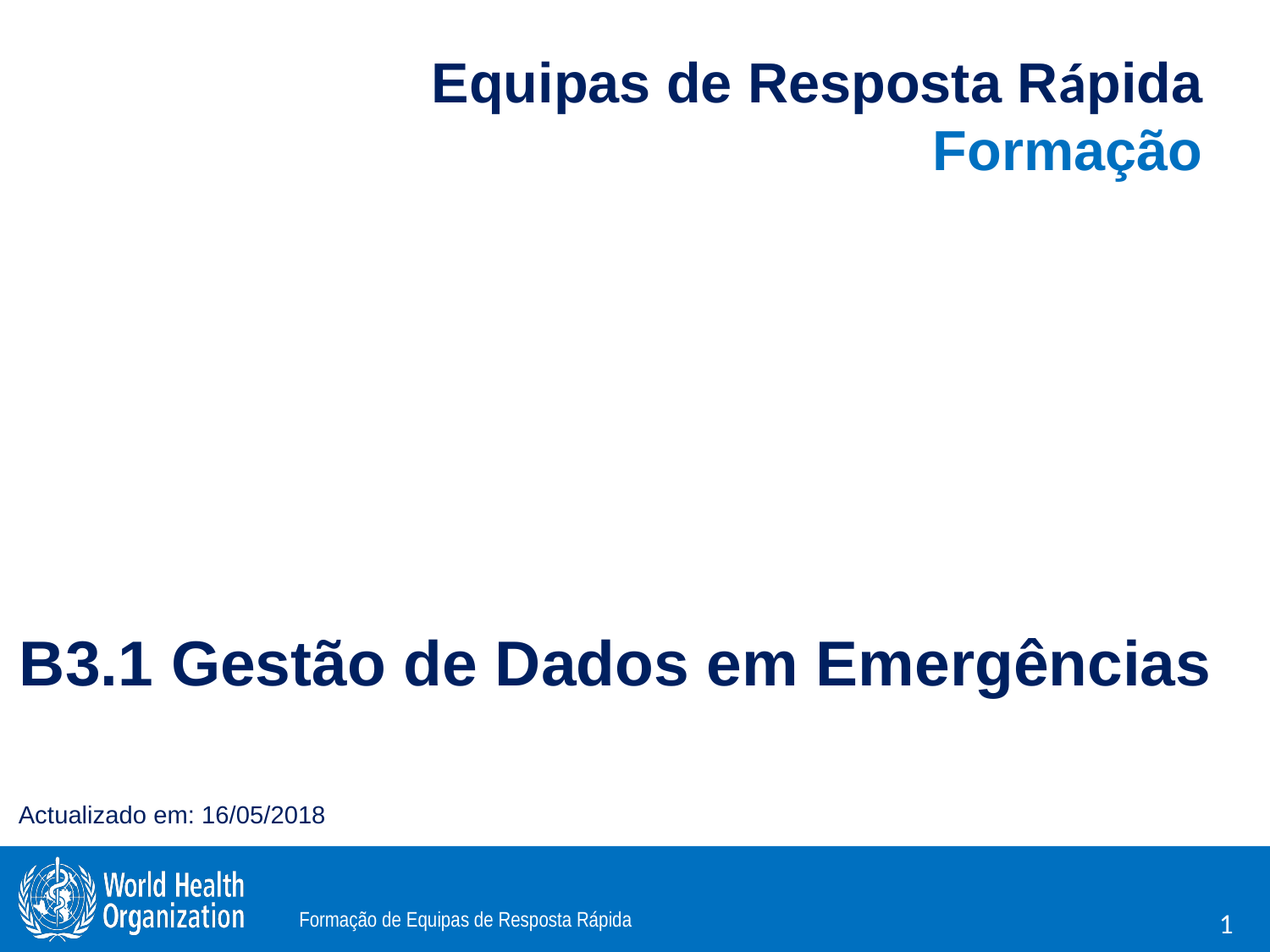

Equipas de Resposta Rápida
Formação

B3.1 Gestão de Dados em Emergências

Actualizado em: 16/05/2018